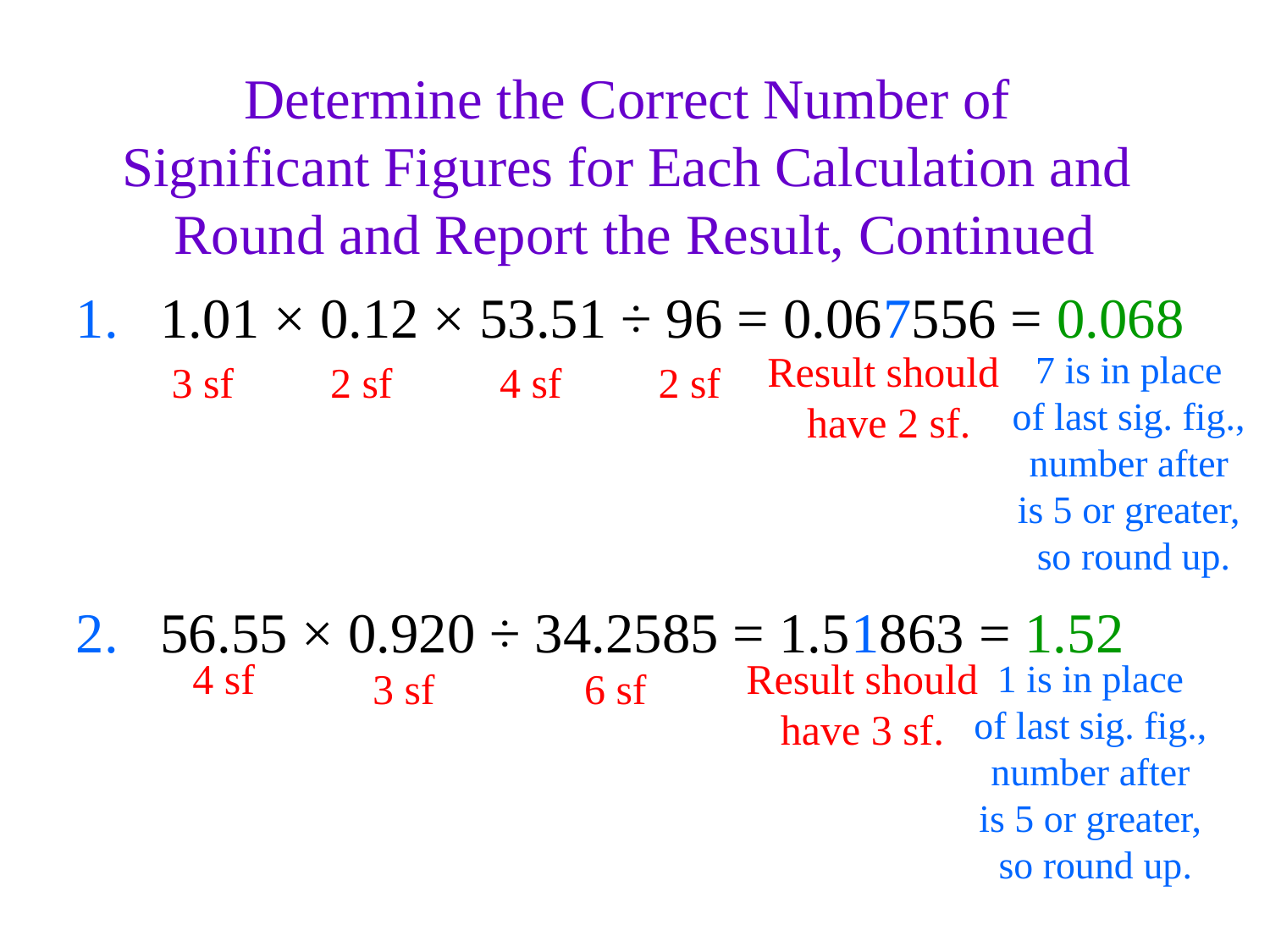

Determine the Correct Number of
Significant Figures for Each Calculation and
Round and Report the Result, Continued
1.01 × 0.12 × 53.51 ÷ 96 = 0.067556 = 0.068
56.55 × 0.920 ÷ 34.2585 = 1.51863 = 1.52
Result should
have 2 sf.
7 is in place
of last sig. fig.,
number after
is 5 or greater,
so round up.
3 sf
2 sf
4 sf
2 sf
4 sf
Result should
have 3 sf.
1 is in place
of last sig. fig.,
number after
is 5 or greater,
so round up.
3 sf
6 sf